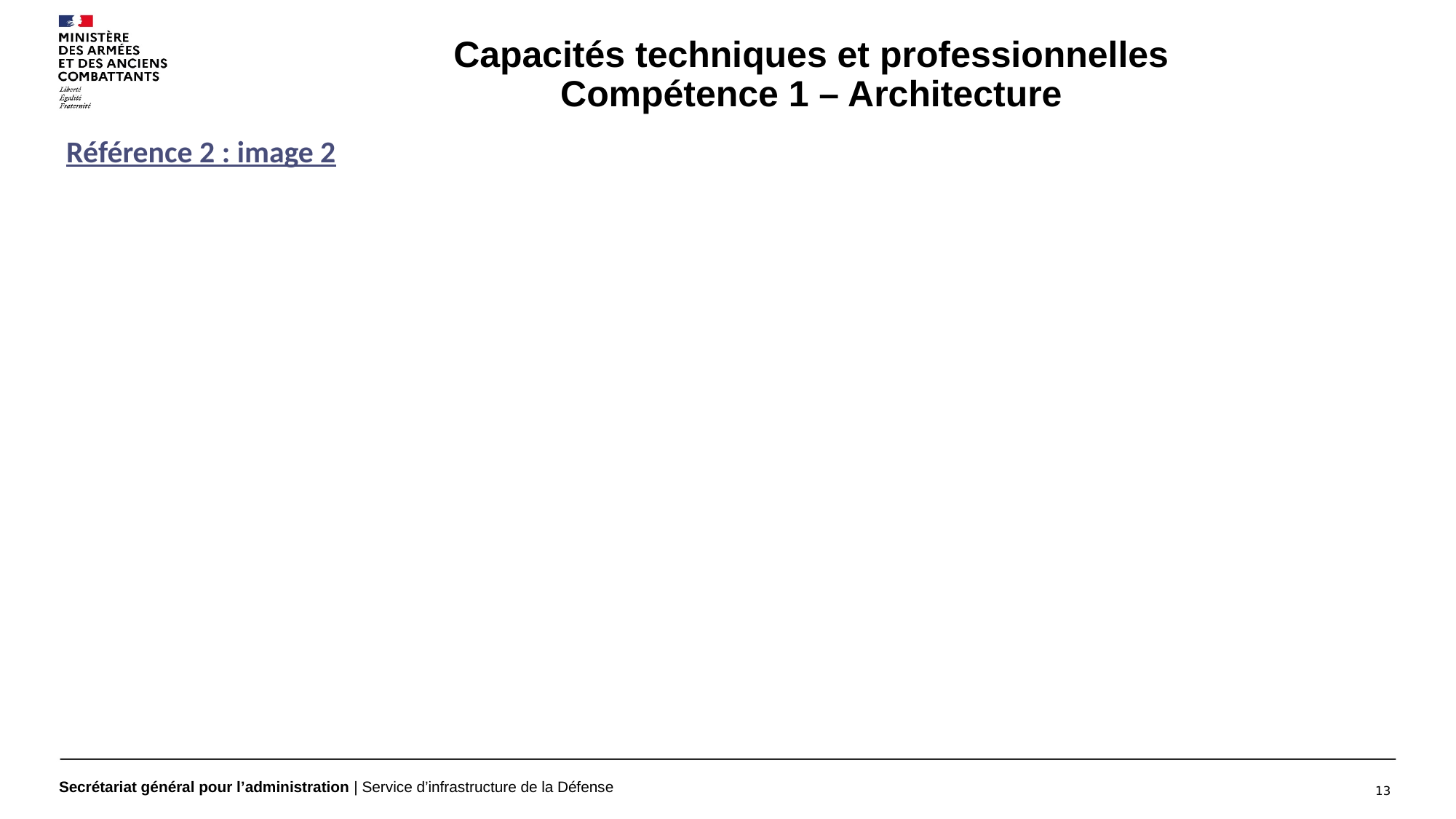

# Capacités techniques et professionnelles Compétence 1 – Architecture
Référence 2 : image 2

13